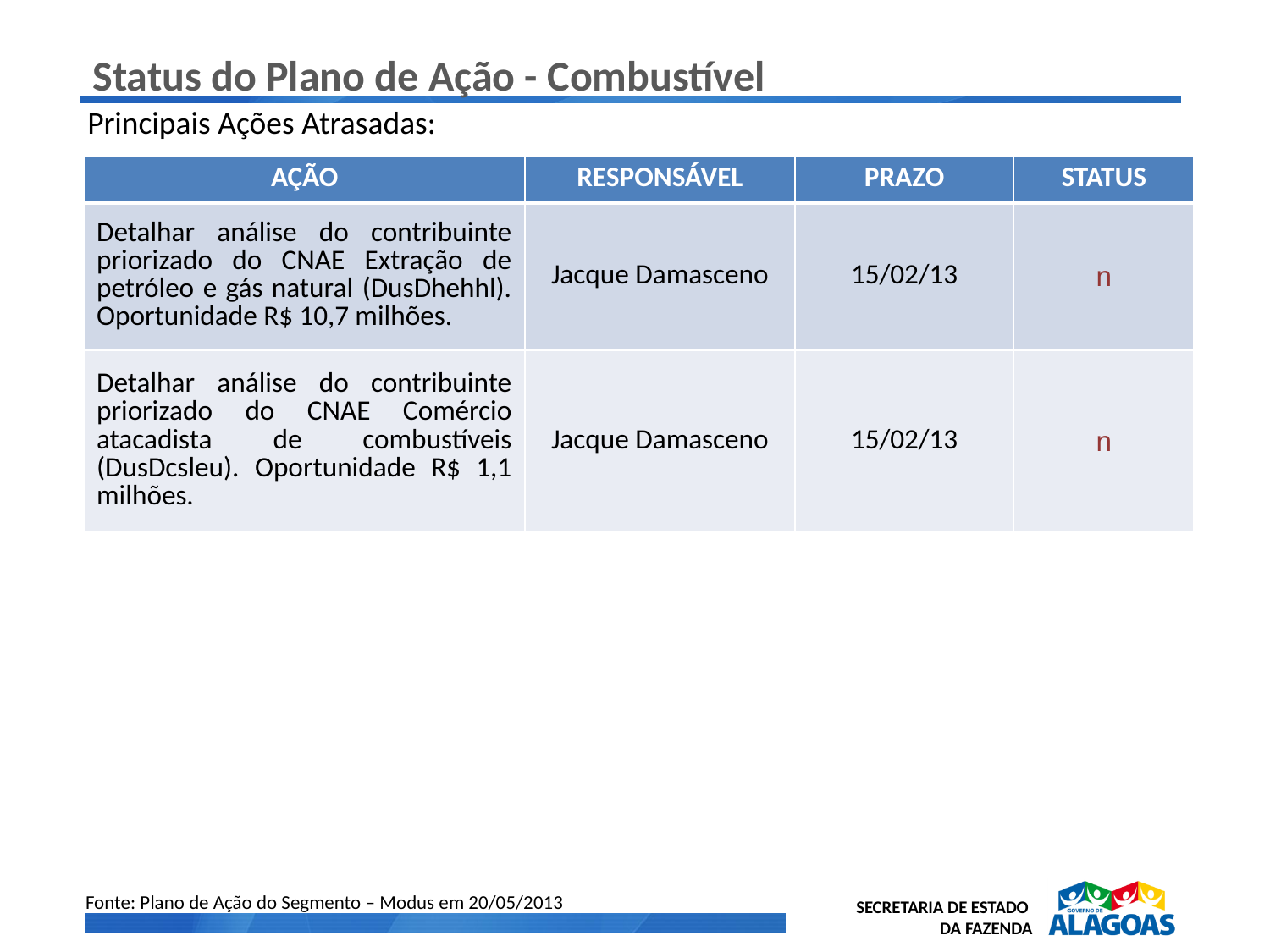

# Status do Plano de Ação - Combustível
Principais Ações Atrasadas:
| AÇÃO | RESPONSÁVEL | PRAZO | STATUS |
| --- | --- | --- | --- |
| Detalhar análise do contribuinte priorizado do CNAE Extração de petróleo e gás natural (DusDhehhl). Oportunidade R$ 10,7 milhões. | Jacque Damasceno | 15/02/13 | n |
| Detalhar análise do contribuinte priorizado do CNAE Comércio atacadista de combustíveis (DusDcsleu). Oportunidade R$ 1,1 milhões. | Jacque Damasceno | 15/02/13 | n |
Fonte: Plano de Ação do Segmento – Modus em 20/05/2013